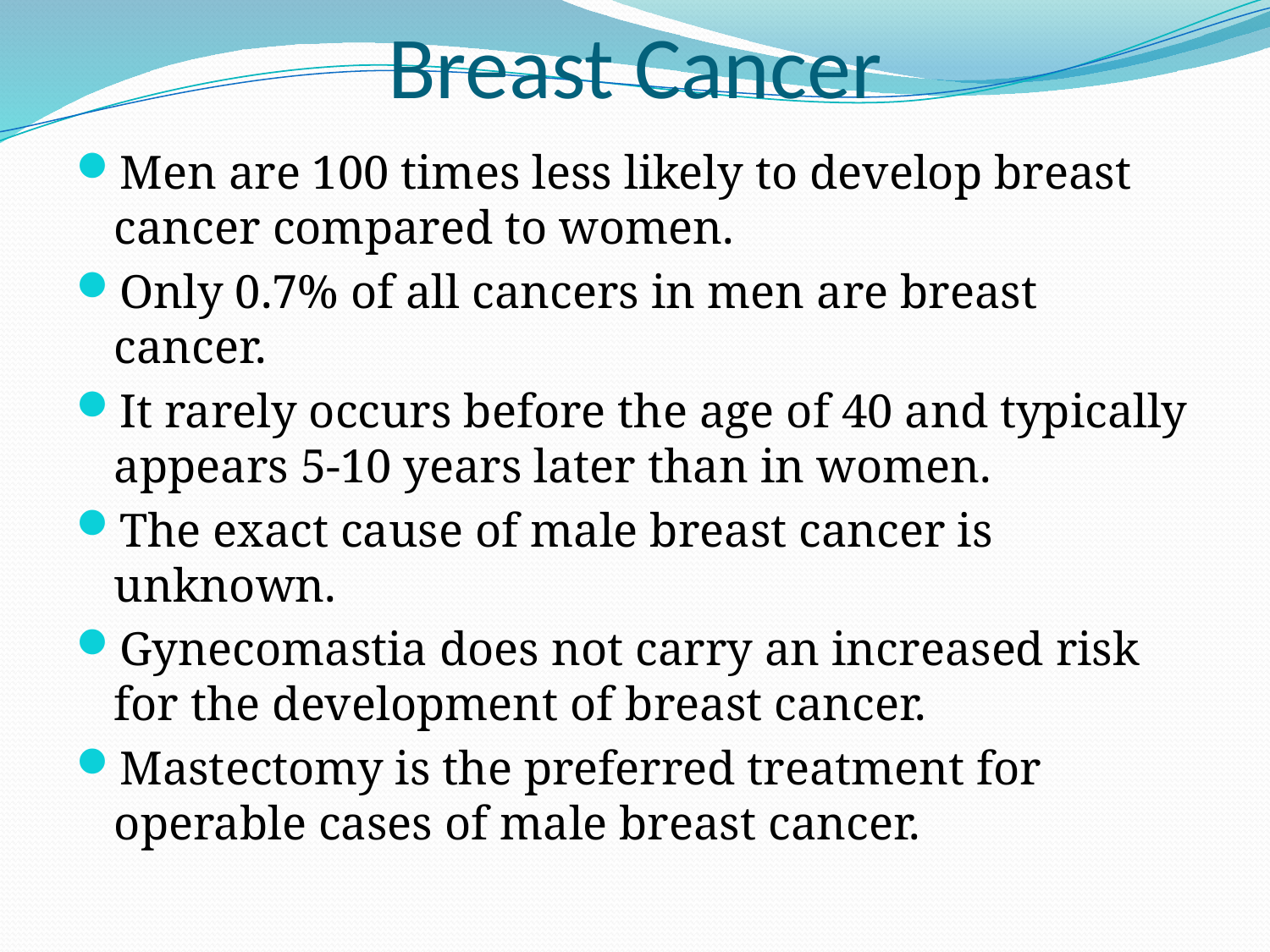

# Breast Cancer
Men are 100 times less likely to develop breast cancer compared to women.
Only 0.7% of all cancers in men are breast cancer.
It rarely occurs before the age of 40 and typically appears 5-10 years later than in women.
The exact cause of male breast cancer is unknown.
Gynecomastia does not carry an increased risk for the development of breast cancer.
Mastectomy is the preferred treatment for operable cases of male breast cancer.